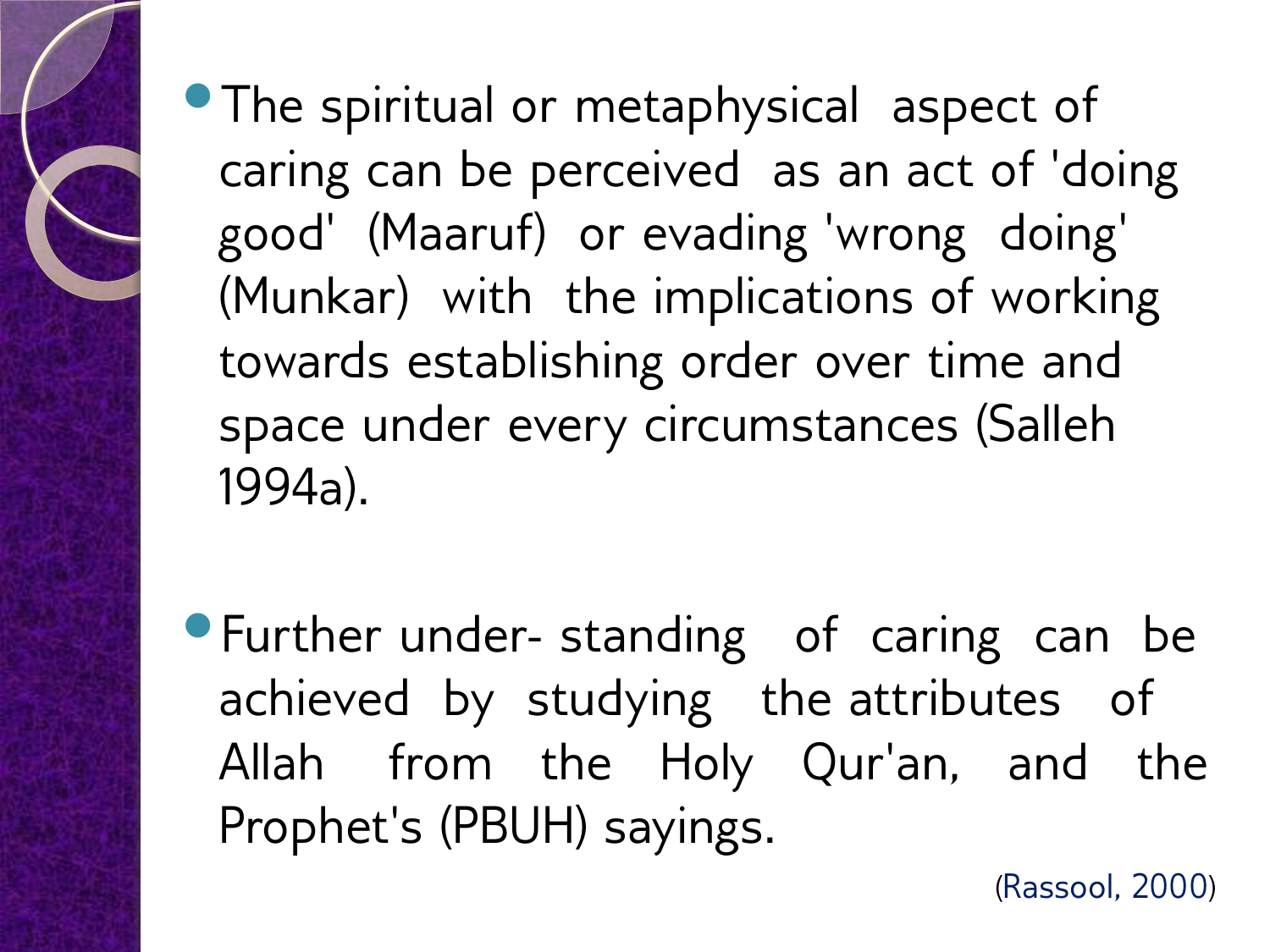

The spiritual or metaphysical  aspect of caring can be perceived  as an act of 'doing  good'  (Maaruf)  or evading 'wrong  doing'  (Munkar)  with  the implications of working towards establishing order over time and space under every circumstances (Salleh 1994a).

Further under- standing   of  caring  can  be  achieved  by  studying   the attributes   of   Allah    from   the   Holy   Qur'an,   and   the Prophet's (PBUH) sayings.
(Rassool, 2000)